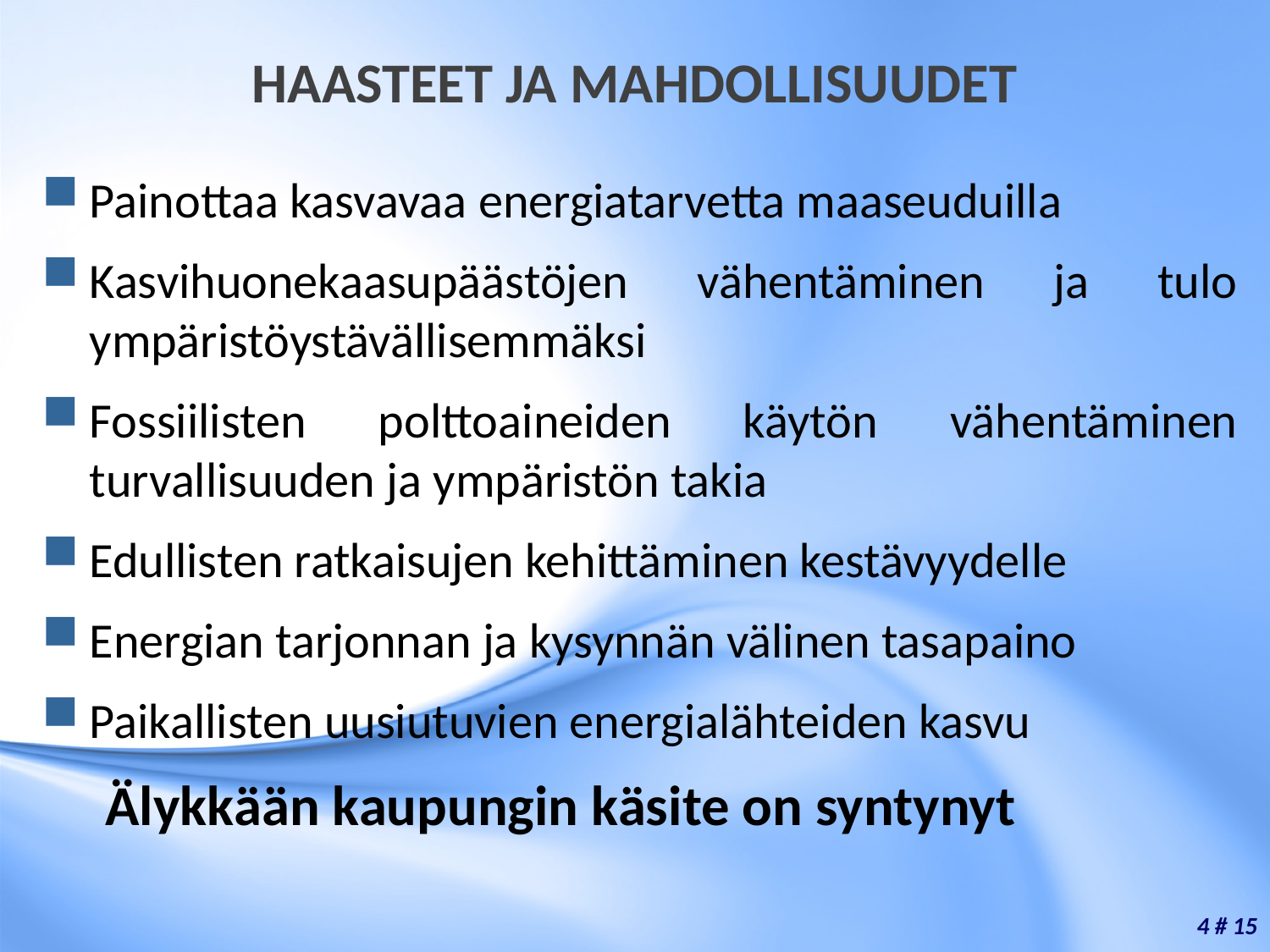

# HAASTEET JA MAHDOLLISUUDET
Painottaa kasvavaa energiatarvetta maaseuduilla
Kasvihuonekaasupäästöjen vähentäminen ja tulo ympäristöystävällisemmäksi
Fossiilisten polttoaineiden käytön vähentäminen turvallisuuden ja ympäristön takia
Edullisten ratkaisujen kehittäminen kestävyydelle
Energian tarjonnan ja kysynnän välinen tasapaino
Paikallisten uusiutuvien energialähteiden kasvu
Älykkään kaupungin käsite on syntynyt
4 # 15